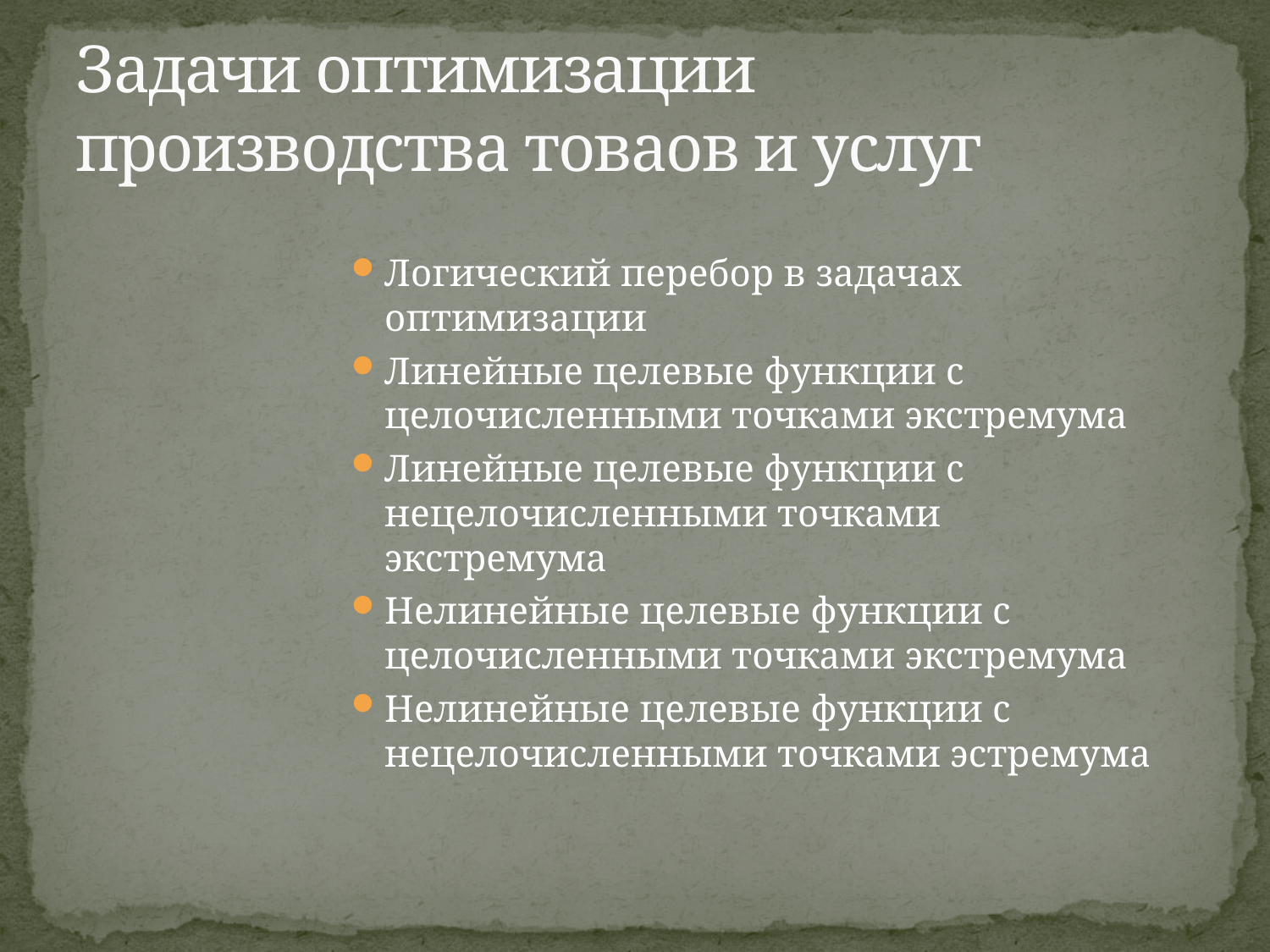

# Задачи оптимизации производства товаов и услуг
Логический перебор в задачах оптимизации
Линейные целевые функции с целочисленными точками экстремума
Линейные целевые функции с нецелочисленными точками экстремума
Нелинейные целевые функции с целочисленными точками экстремума
Нелинейные целевые функции с нецелочисленными точками эстремума